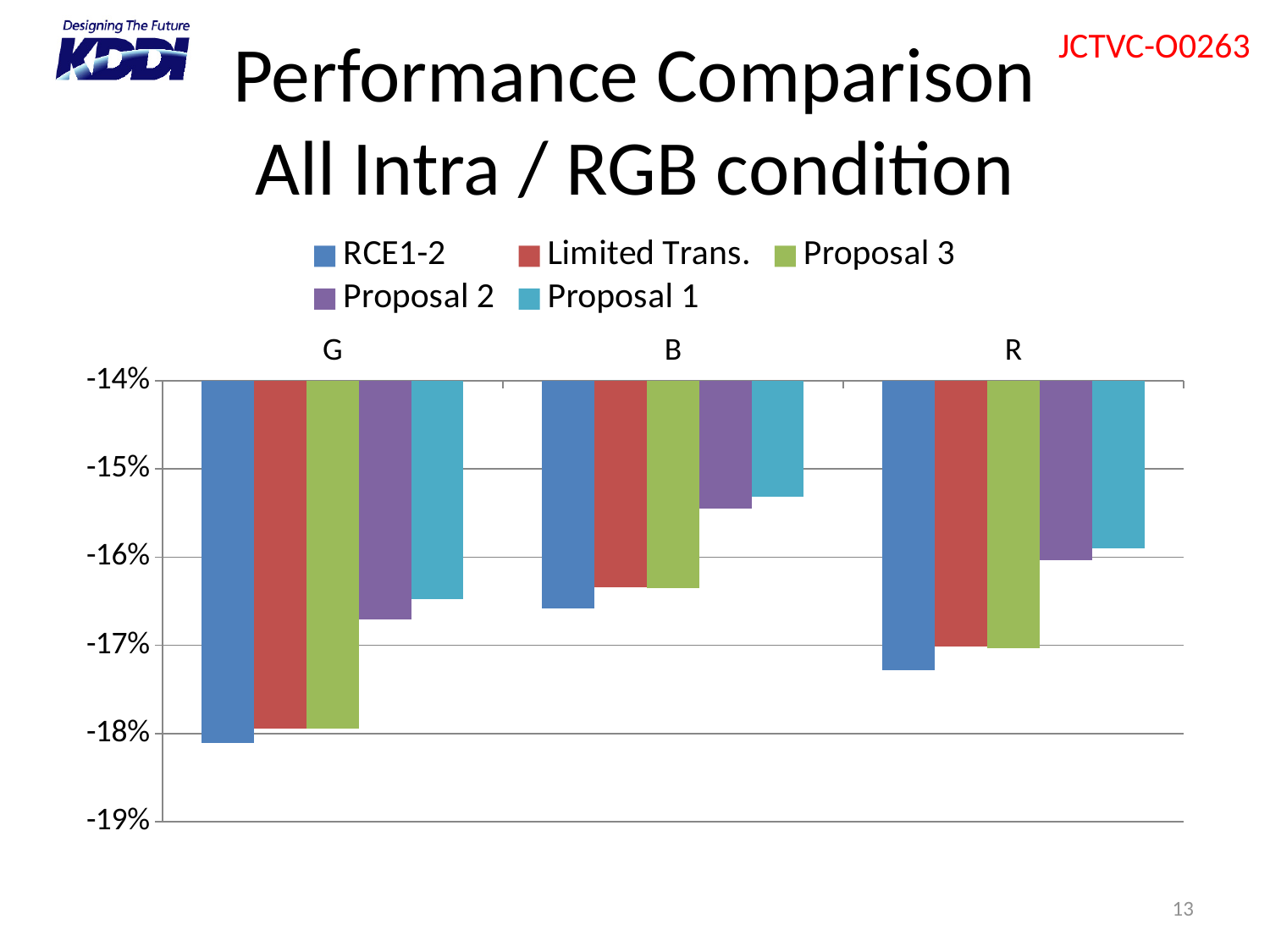

# Performance Comparison All Intra / RGB condition

### Chart

| Category | RCE1-2 | Limited Trans. | Proposal 3 | Proposal 2 | Proposal 1 |
|---|---|---|---|---|---|
| G | -0.18102635641694476 | -0.17940381293820643 | -0.17943804744131925 | -0.16707326320262791 | -0.1647302348147259 |
| B | -0.16584234943873438 | -0.16342003484128315 | -0.16351779968098637 | -0.15453186632236643 | -0.1531429669022505 |
| R | -0.17278792590731273 | -0.17012374774940883 | -0.17028531965236093 | -0.1603225409801039 | -0.1590449357864564 |
13